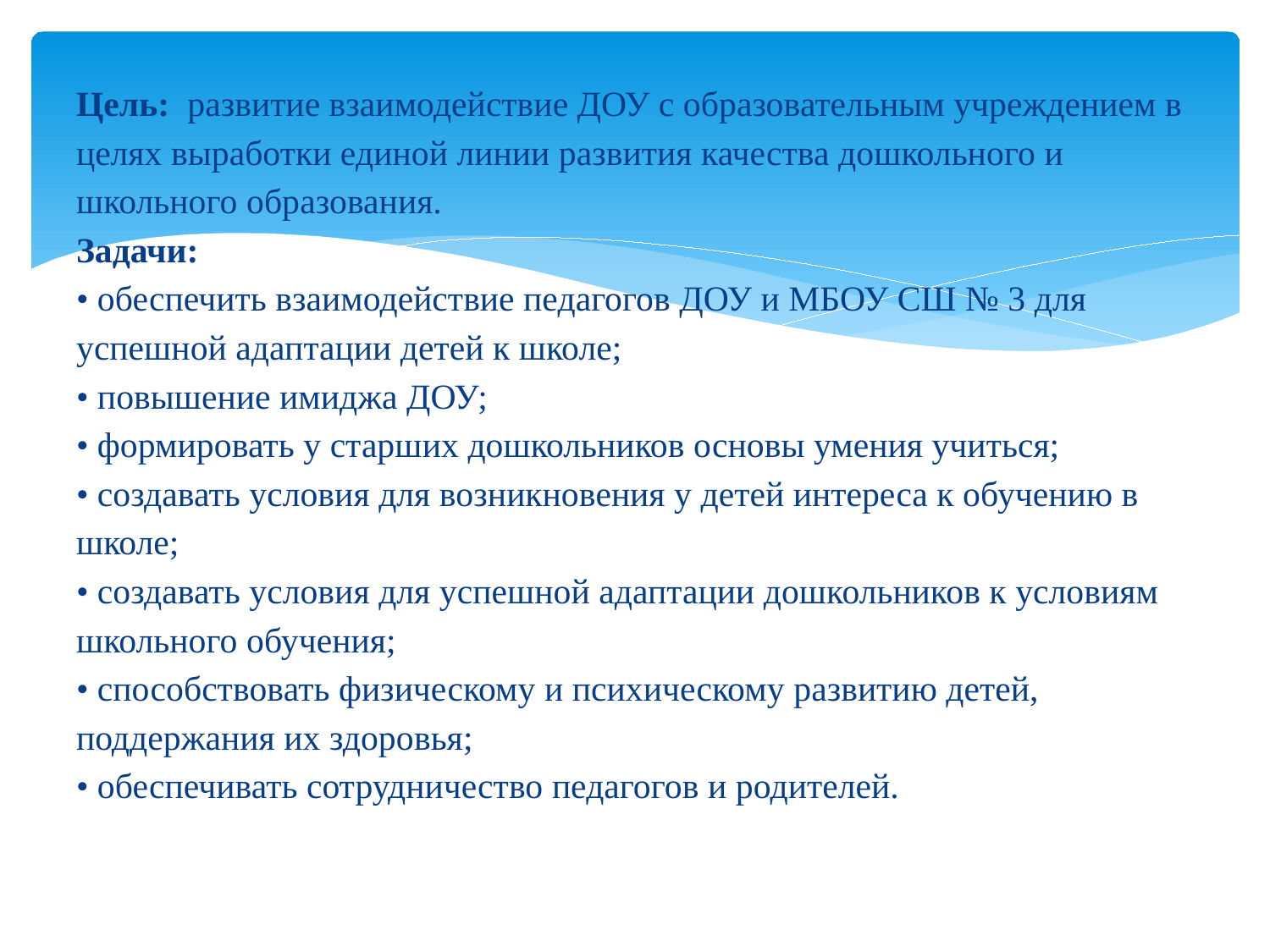

# Цель:  развитие взаимодействие ДОУ с образовательным учреждением в целях выработки единой линии развития качества дошкольного и школьного образования. Задачи: • обеспечить взаимодействие педагогов ДОУ и МБОУ СШ № 3 для успешной адаптации детей к школе; • повышение имиджа ДОУ; • формировать у старших дошкольников основы умения учиться; • создавать условия для возникновения у детей интереса к обучению в школе; • создавать условия для успешной адаптации дошкольников к условиям школьного обучения; • способствовать физическому и психическому развитию детей, поддержания их здоровья; • обеспечивать сотрудничество педагогов и родителей.